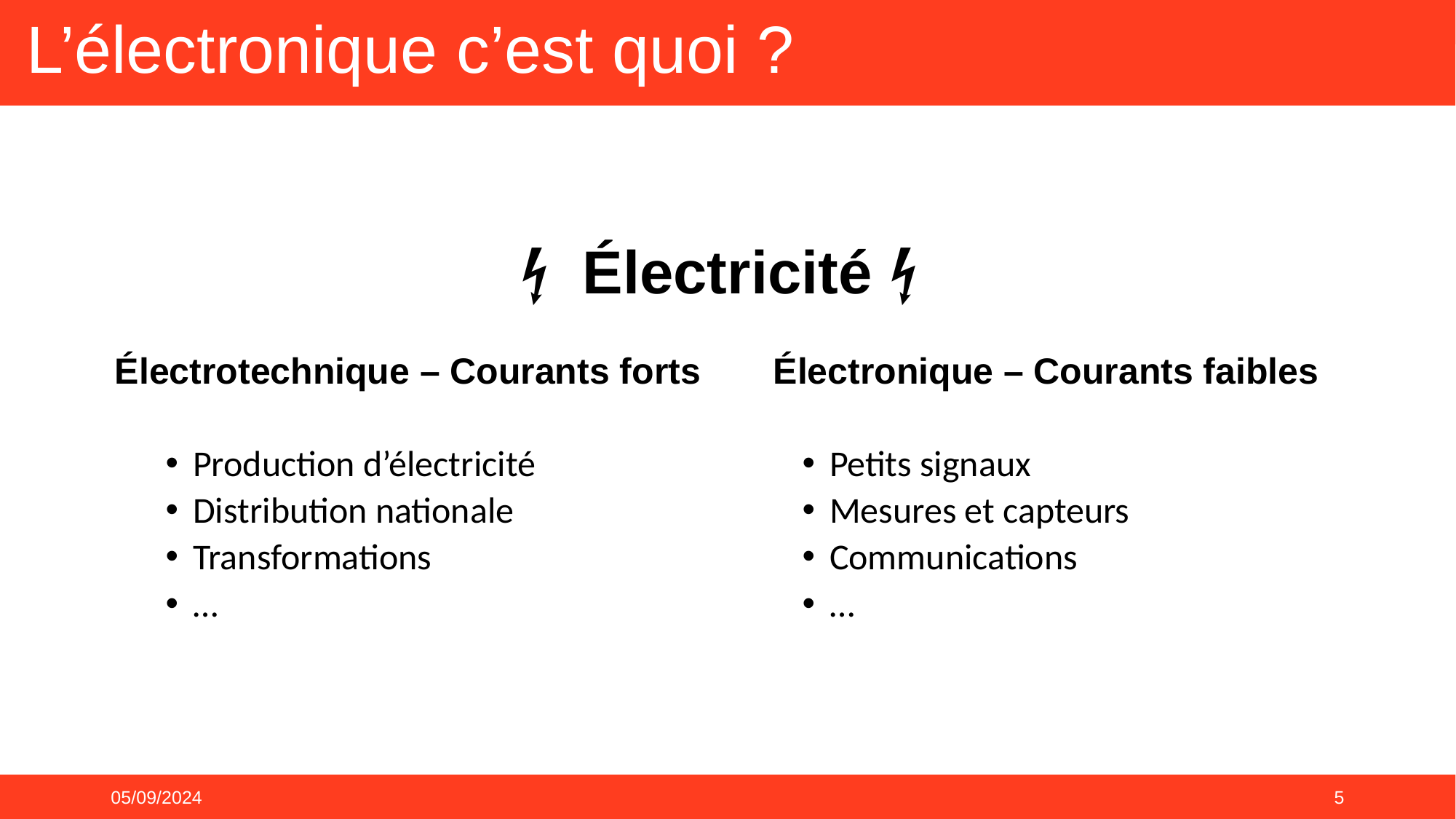

# L’électronique c’est quoi ?
⚡  Électricité ⚡
Électrotechnique – Courants forts
Électronique – Courants faibles
Production d’électricité
Distribution nationale
Transformations
…
Petits signaux
Mesures et capteurs
Communications
…

05/09/2024

5